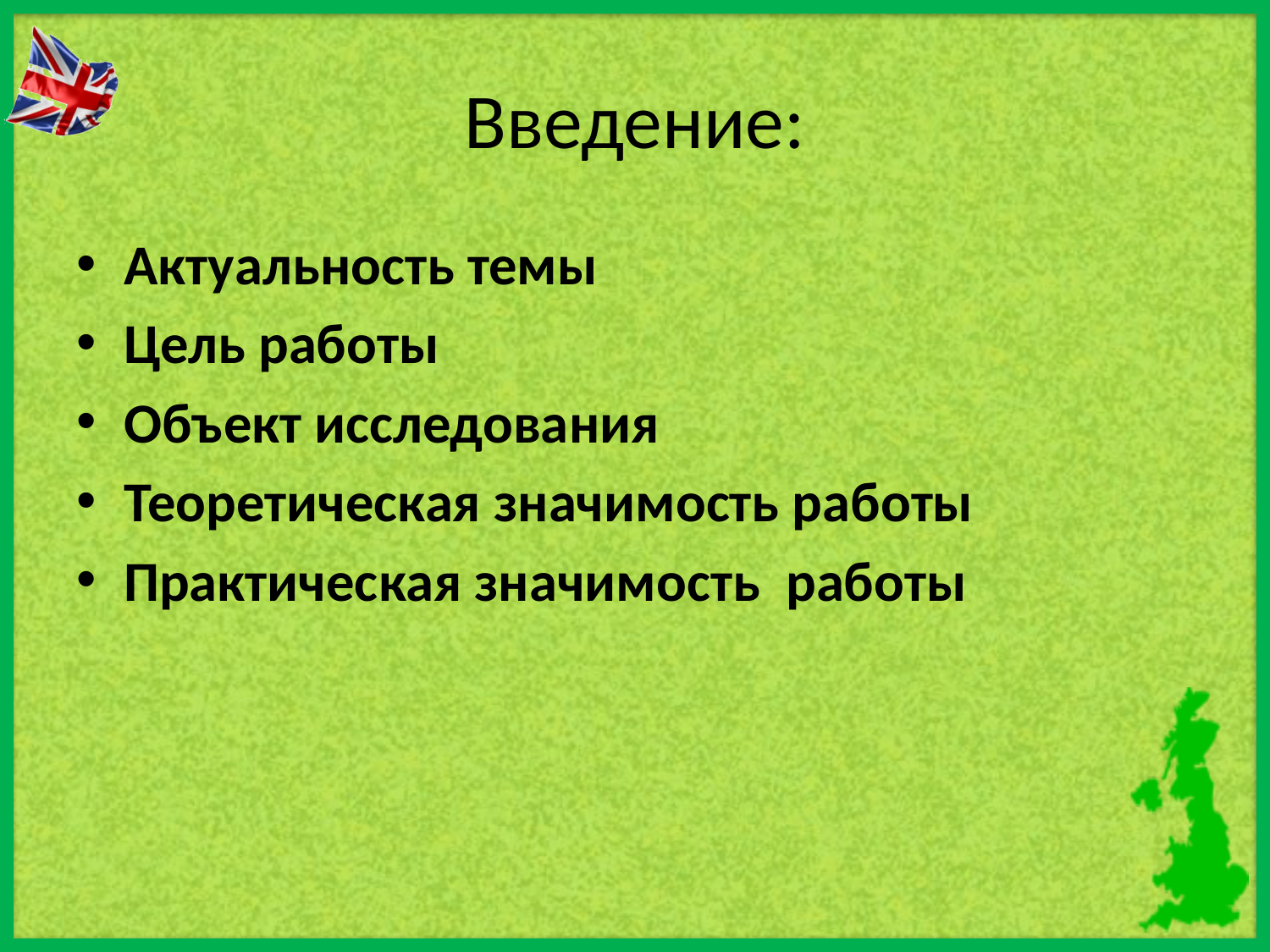

# Введение:
Актуальность темы
Цель работы
Объект исследования
Теоретическая значимость работы
Практическая значимость  работы